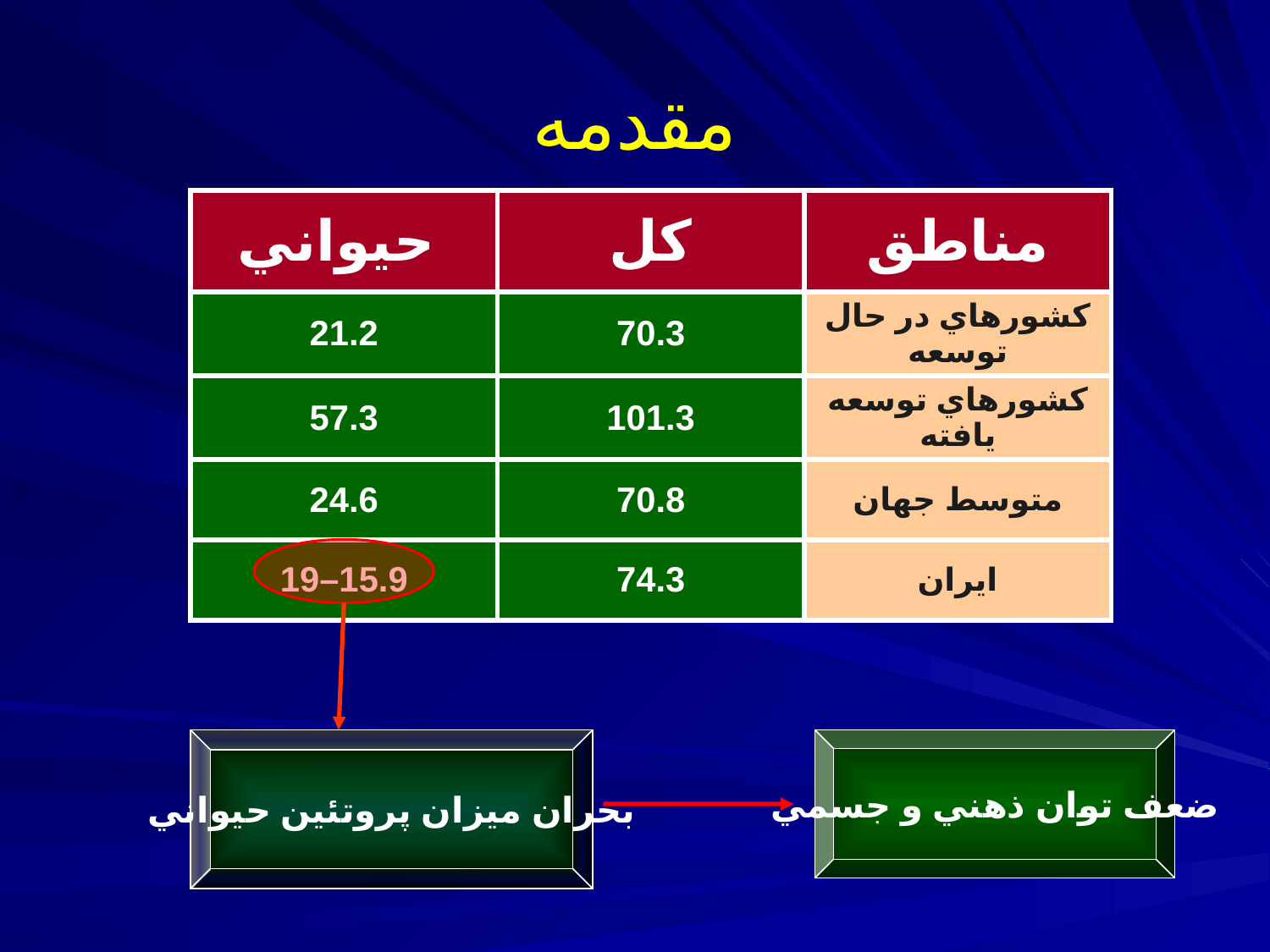

# مقدمه
| حيواني | كل | مناطق |
| --- | --- | --- |
| 21.2 | 70.3 | كشورهاي در حال توسعه |
| 57.3 | 101.3 | كشورهاي توسعه يافته |
| 24.6 | 70.8 | متوسط جهان |
| 19–15.9 | 74.3 | ايران |

بحران ميزان پروتئين حيواني
ضعف توان ذهني و جسمي